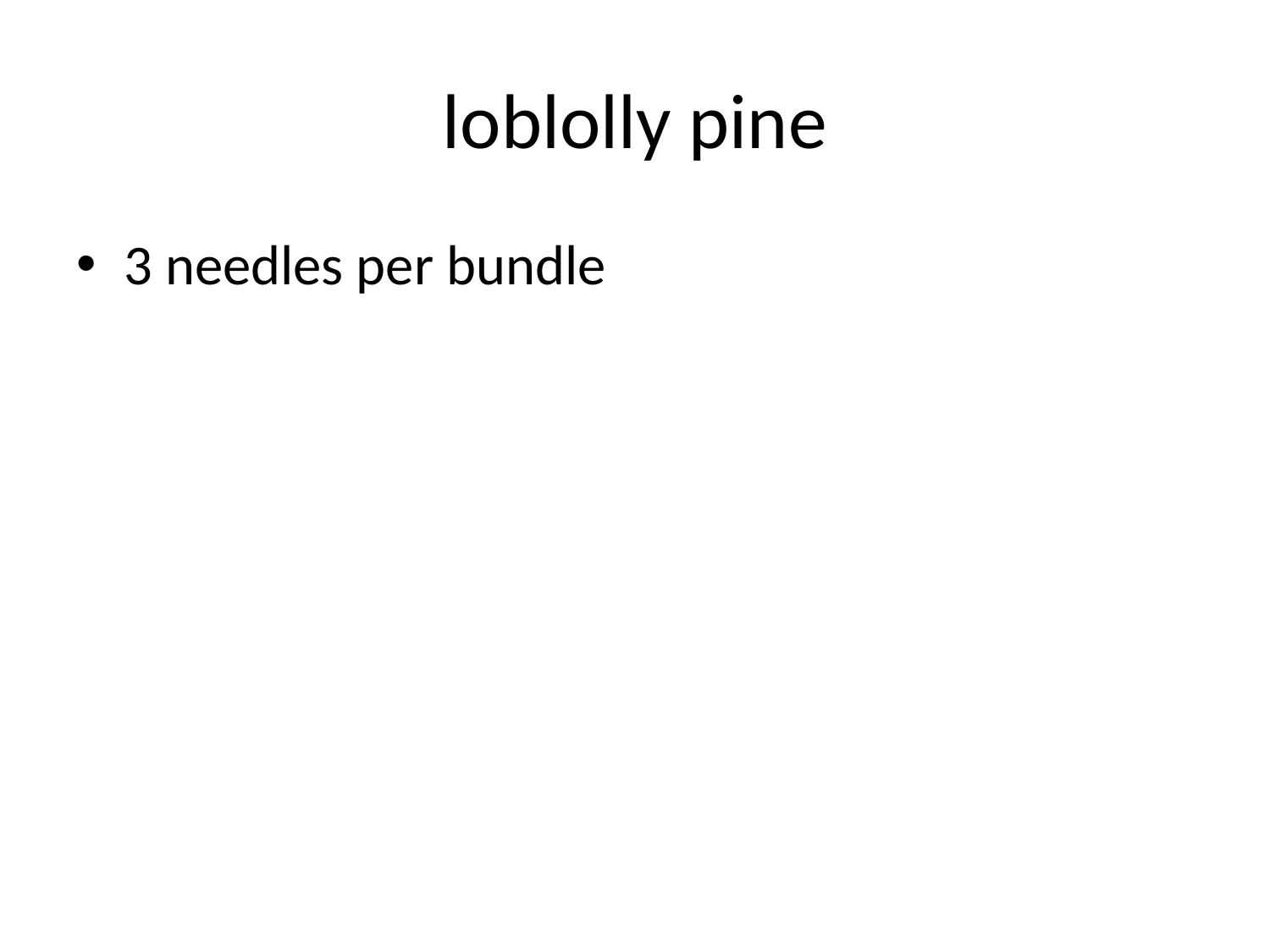

# loblolly pine
3 needles per bundle